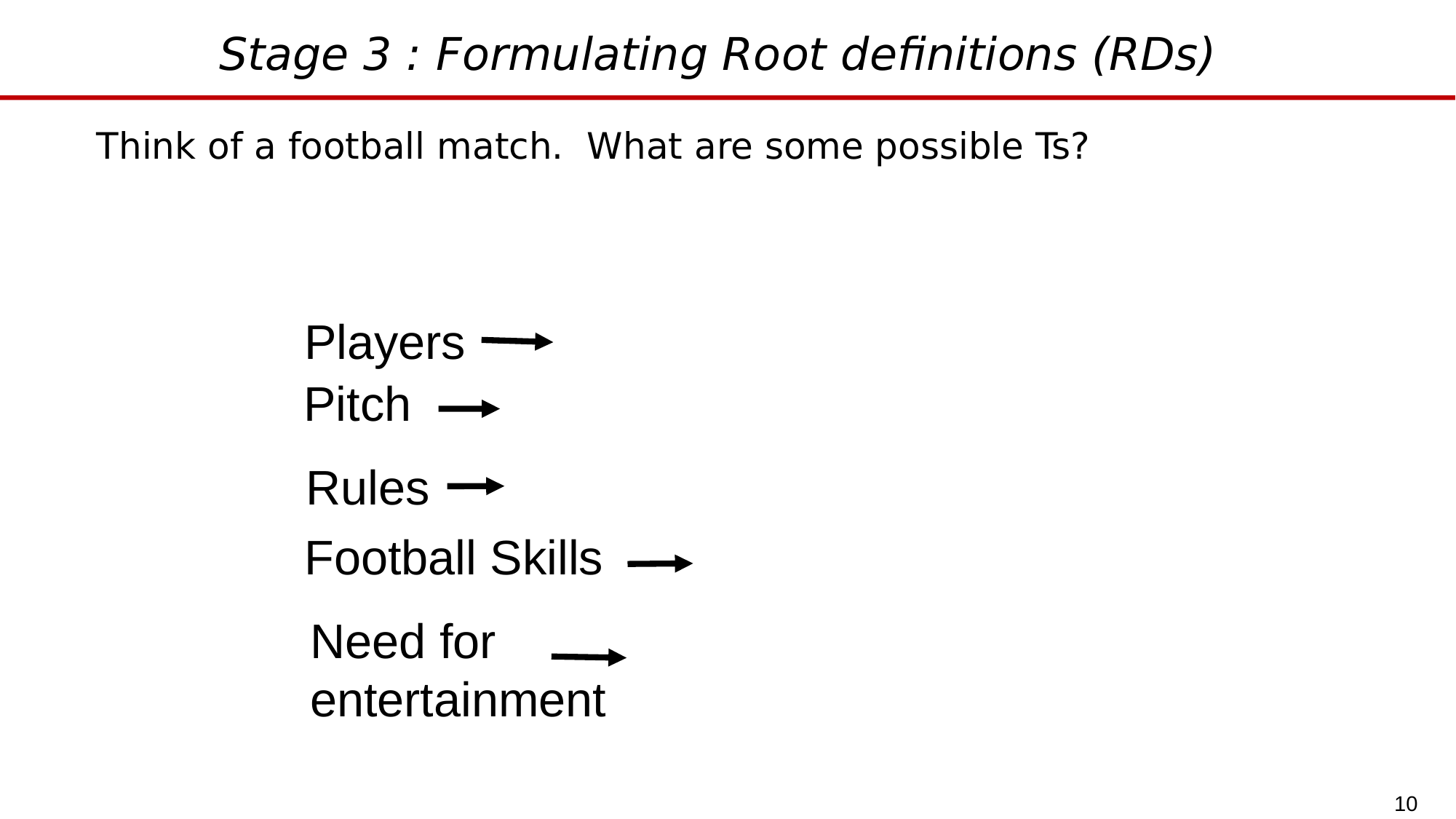

# Stage 3 : Formulating Root definitions (RDs)
Think of a football match.  What are some possible Ts?

Players

Pitch

Rules

Football Skills

Need for
entertainment

10